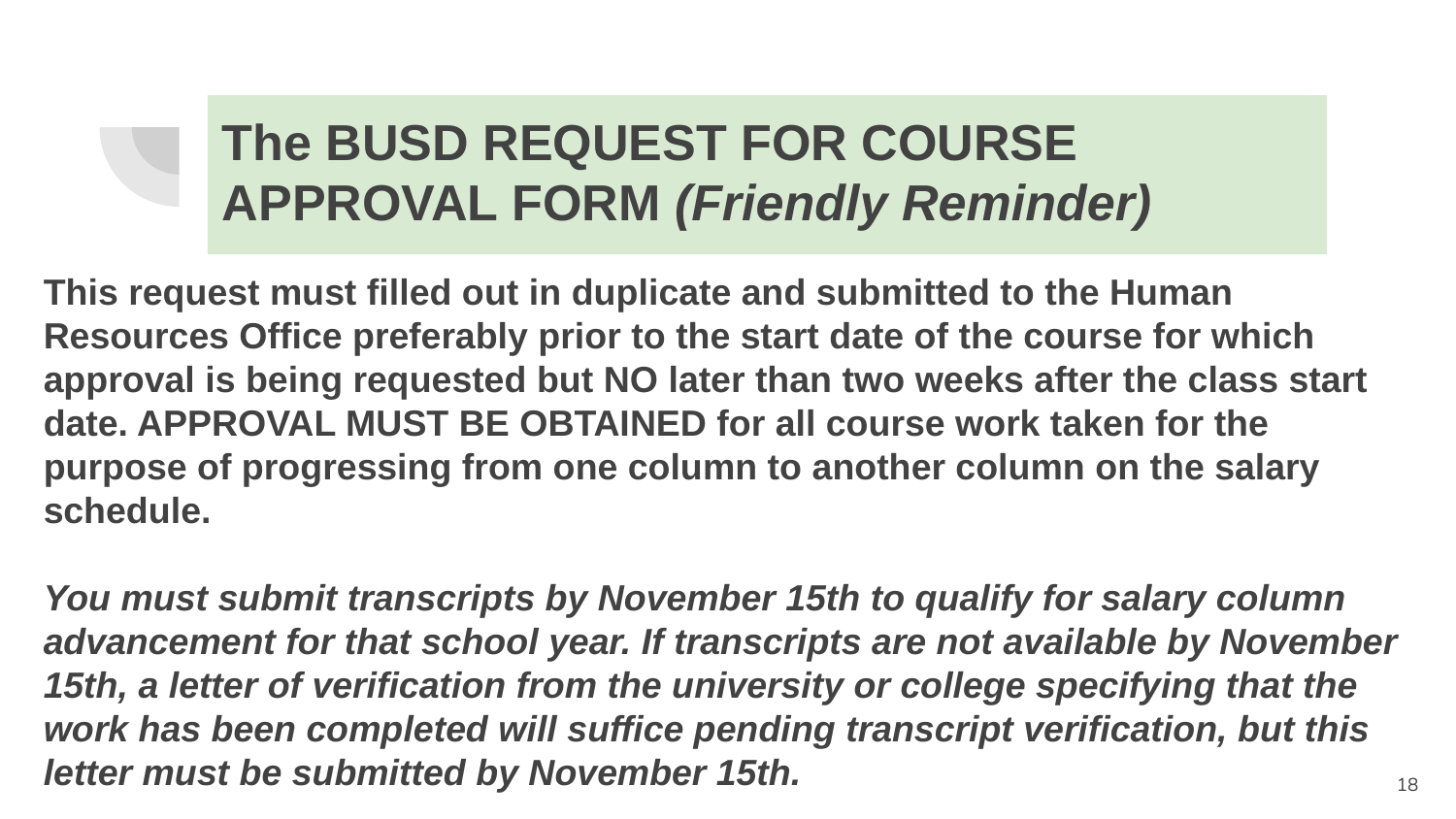

# The BUSD REQUEST FOR COURSE APPROVAL FORM (Friendly Reminder)
This request must filled out in duplicate and submitted to the Human Resources Office preferably prior to the start date of the course for which approval is being requested but NO later than two weeks after the class start date. APPROVAL MUST BE OBTAINED for all course work taken for the purpose of progressing from one column to another column on the salary schedule.

You must submit transcripts by November 15th to qualify for salary column advancement for that school year. If transcripts are not available by November 15th, a letter of verification from the university or college specifying that the work has been completed will suffice pending transcript verification, but this letter must be submitted by November 15th.
18